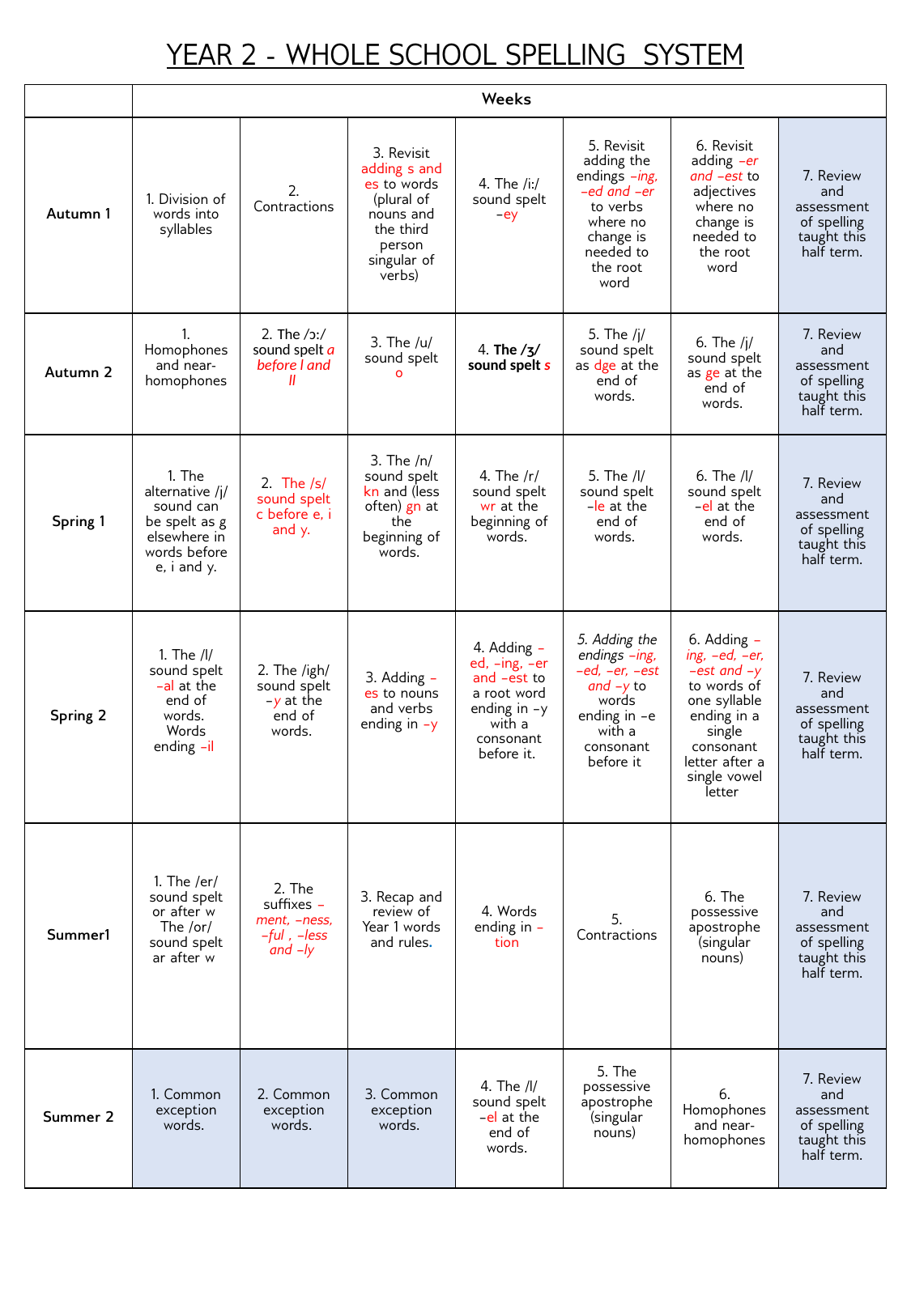

YEAR 2 - WHOLE SCHOOL SPELLING  SYSTEM
|  | Weeks |  |  |  |  |  |  |
| --- | --- | --- | --- | --- | --- | --- | --- |
| Autumn 1 | 1. Division of words into syllables | 2. Contractions | 3. Revisit adding s and es to words (plural of nouns and the third person singular of verbs) | 4. The /i:/ sound spelt –ey | 5. Revisit adding the endings –ing, –ed and –er to verbs where no change is needed to the root word | 6. Revisit adding –er and –est to adjectives where no change is needed to the root word | 7. Review and assessment of spelling taught this half term. |
| Autumn 2 | 1. Homophones and near-homophones | 2. The /ɔ:/ sound spelt a before l and ll | 3. The /u/ sound spelt o | 4. The /ʒ/ sound spelt s | 5. The /j/ sound spelt as dge at the end of words. | 6. The /j/ sound spelt as ge at the end of words. | 7. Review and assessment of spelling taught this half term. |
| Spring 1 | 1. The alternative /j/ sound can be spelt as g elsewhere in words before e, i and y. | 2. The /s/ sound spelt c before e, i and y. | 3. The /n/ sound spelt kn and (less often) gn at the beginning of words. | 4. The /r/ sound spelt wr at the beginning of words. | 5. The /l/ sound spelt –le at the end of words. | 6. The /l/ sound spelt –el at the end of words. | 7. Review and assessment of spelling taught this half term. |
| Spring 2 | 1. The /l/ sound spelt –al at the end of words. Words ending –il | 2. The /igh/ sound spelt –y at the end of words. | 3. Adding –es to nouns and verbs ending in –y | 4. Adding –ed, –ing, –er and –est to a root word ending in –y with a consonant before it. | 5. Adding the endings –ing, –ed, –er, –est and –y to words ending in –e with a consonant before it | 6. Adding –ing, –ed, –er, –est and –y to words of one syllable ending in a single consonant letter after a single vowel letter | 7. Review and assessment of spelling taught this half term. |
| Summer1 | 1. The /er/ sound spelt or after w The /or/ sound spelt ar after w | 2. The suffixes –ment, –ness, –ful , –less and –ly | 3. Recap and review of Year 1 words and rules. | 4. Words ending in –tion | 5. Contractions | 6. The possessive apostrophe (singular nouns) | 7. Review and assessment of spelling taught this half term. |
| Summer 2 | 1. Common exception words. | 2. Common exception words. | 3. Common exception words. | 4. The /l/ sound spelt –el at the end of words. | 5. The possessive apostrophe (singular nouns) | 6. Homophones and near-homophones | 7. Review and assessment of spelling taught this half term. |